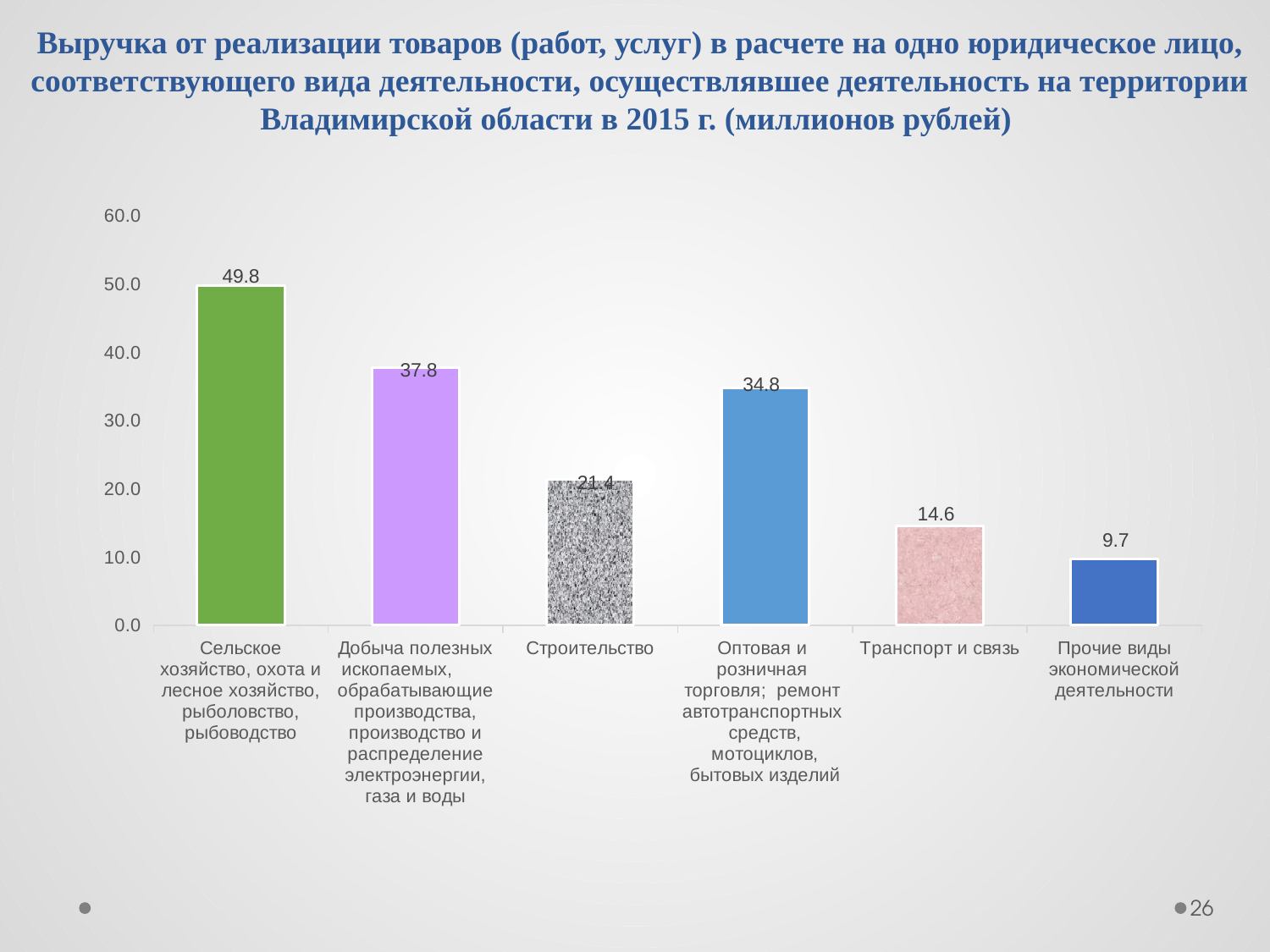

Выручка от реализации товаров (работ, услуг) в расчете на одно юридическое лицо, соответствующего вида деятельности, осуществлявшее деятельность на территории Владимирской области в 2015 г. (миллионов рублей)

### Chart

| Category |  |
|---|---|
| Сельское хозяйство, охота и лесное хозяйство, рыболовство, рыбоводство | 49.8 |
| Добыча полезных ископаемых,        обрабатывающие производства, производство и распределение электроэнергии, газа и воды | 37.8 |
| Строительство | 21.4 |
| Оптовая и  розничная  торговля;  ремонт  автотранспортных  средств, мотоциклов, бытовых изделий | 34.8 |
| Транспорт и связь | 14.6 |
| Прочие виды экономической деятельности | 9.7 |
26